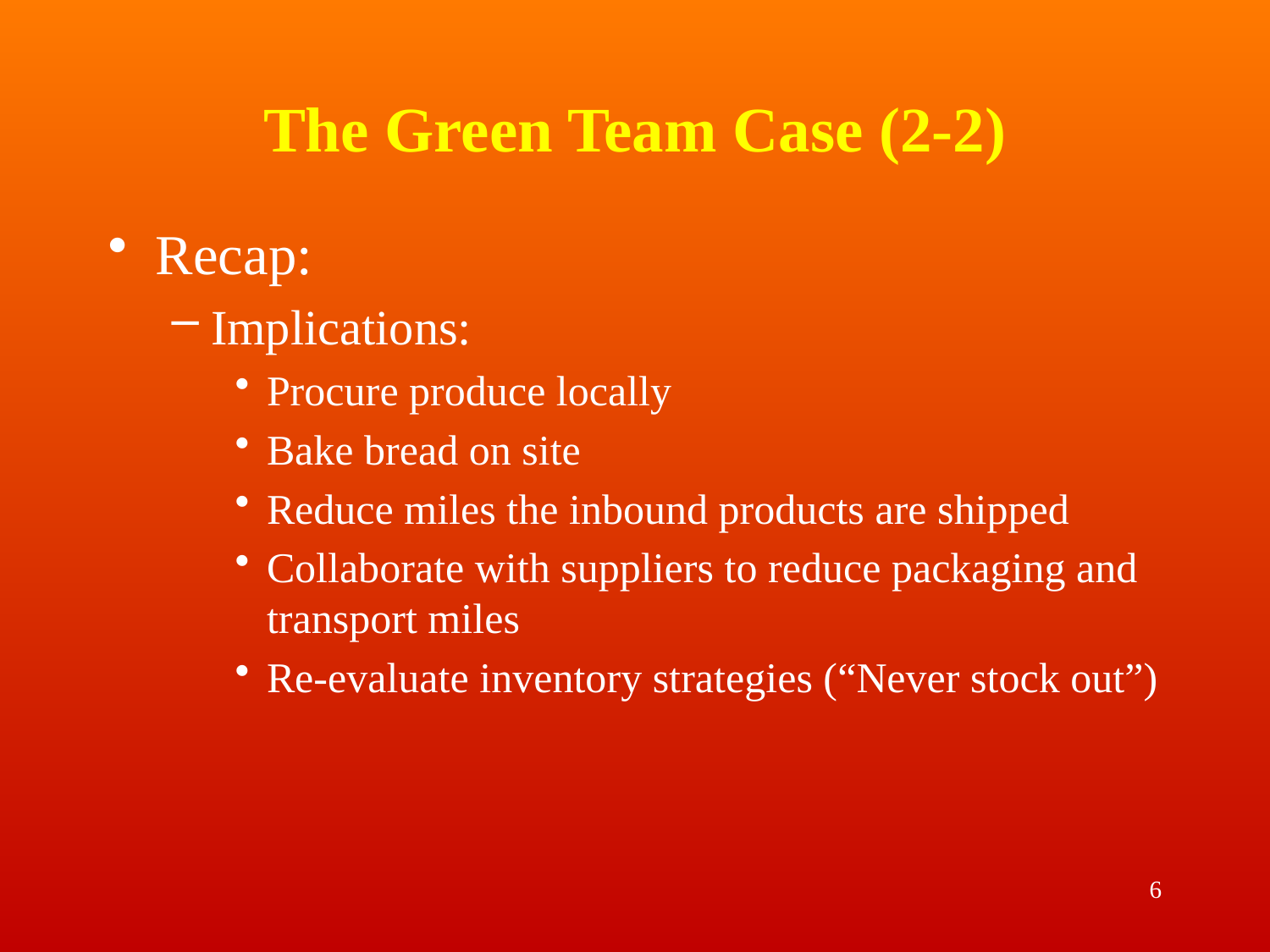

# The Green Team Case (2-2)
Recap:
Implications:
Procure produce locally
Bake bread on site
Reduce miles the inbound products are shipped
Collaborate with suppliers to reduce packaging and transport miles
Re-evaluate inventory strategies (“Never stock out”)

6